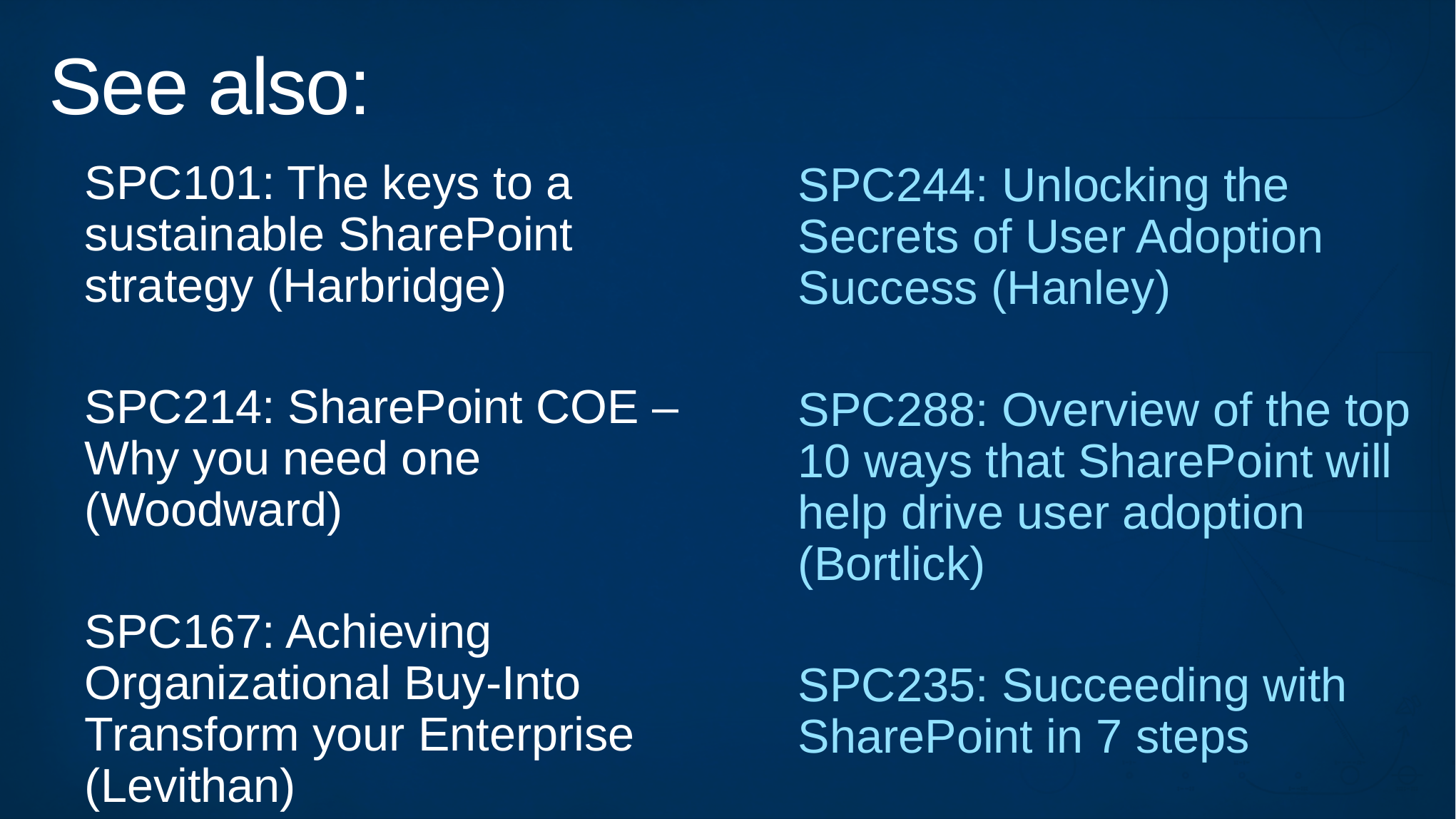

# See also:
SPC101: The keys to a sustainable SharePoint strategy (Harbridge)

SPC214: SharePoint COE – Why you need one (Woodward)

SPC167: Achieving Organizational Buy-Into Transform your Enterprise (Levithan)

SPC244: Unlocking the Secrets of User Adoption Success (Hanley)

SPC288: Overview of the top 10 ways that SharePoint will help drive user adoption (Bortlick)

SPC235: Succeeding with SharePoint in 7 steps